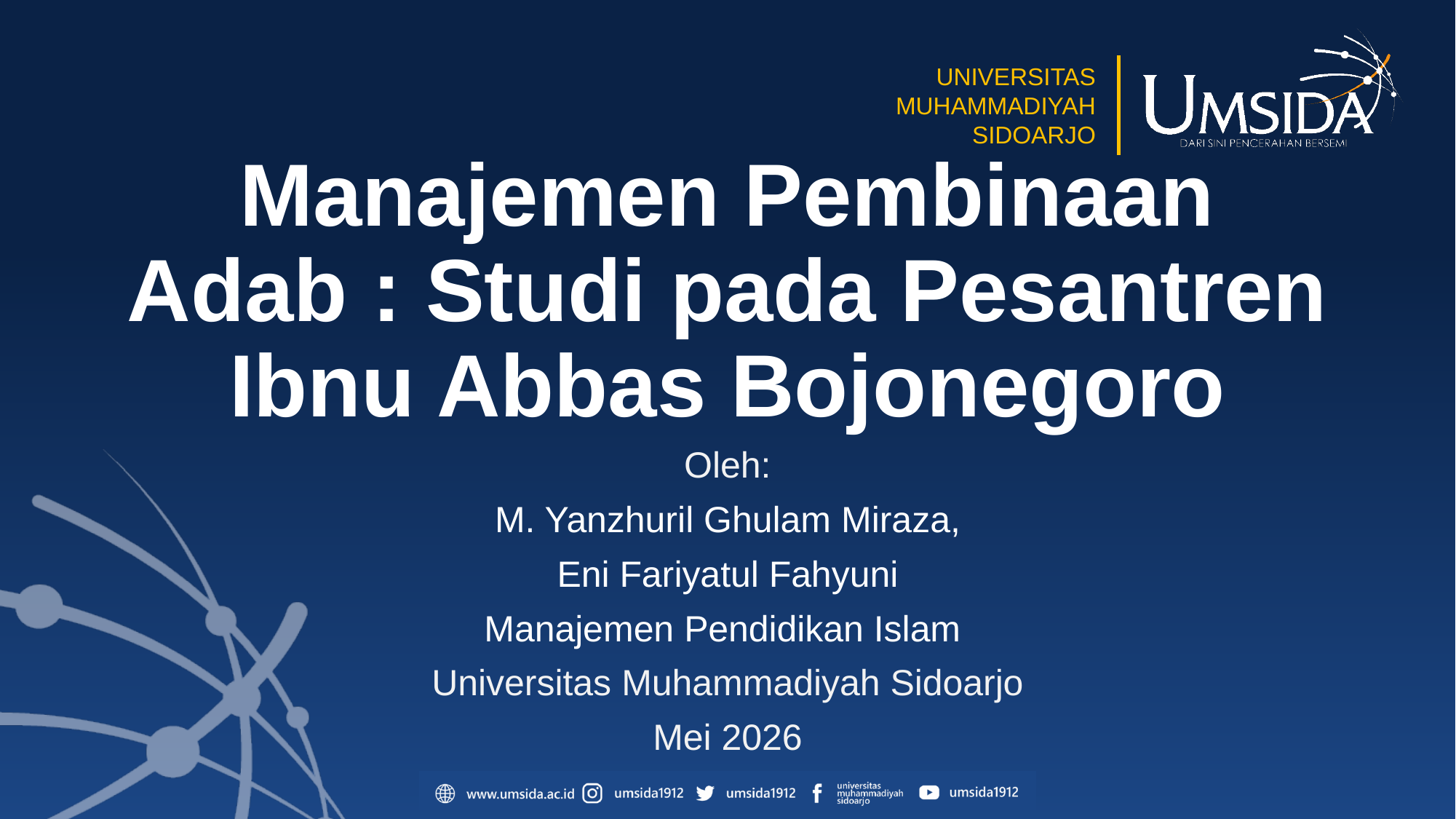

# Manajemen Pembinaan Adab : Studi pada Pesantren Ibnu Abbas Bojonegoro
Oleh:
M. Yanzhuril Ghulam Miraza,
Eni Fariyatul Fahyuni
Manajemen Pendidikan Islam
Universitas Muhammadiyah Sidoarjo
Mei 2026